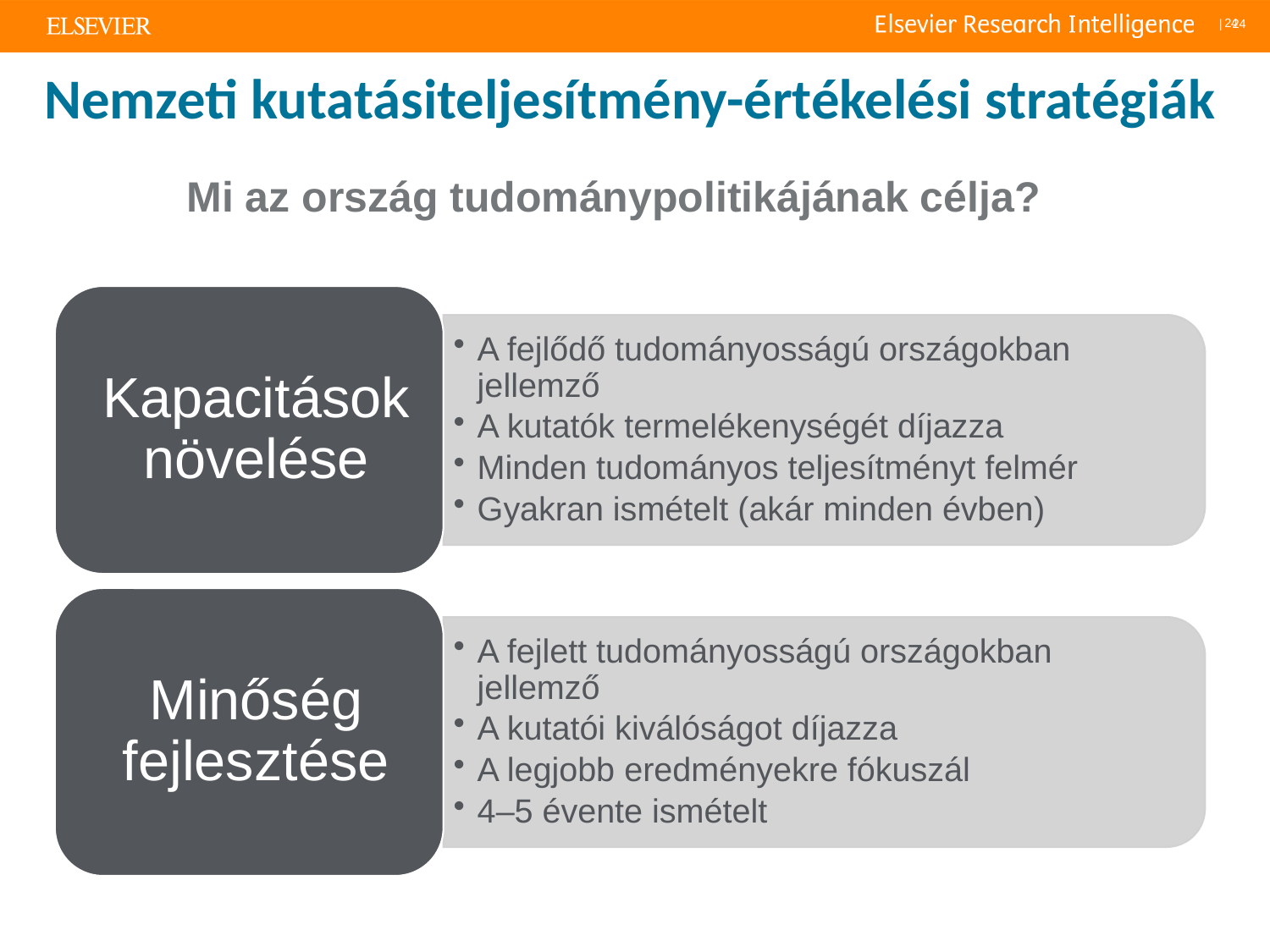

24
# Nemzeti kutatásiteljesítmény-értékelési stratégiák
Mi az ország tudománypolitikájának célja?

A fejlődő tudományosságú országokban jellemző
A kutatók termelékenységét díjazza
Minden tudományos teljesítményt felmér
Gyakran ismételt (akár minden évben)
Kapacitások növelése
A fejlett tudományosságú országokban jellemző
A kutatói kiválóságot díjazza
A legjobb eredményekre fókuszál
4–5 évente ismételt
Minőség fejlesztése